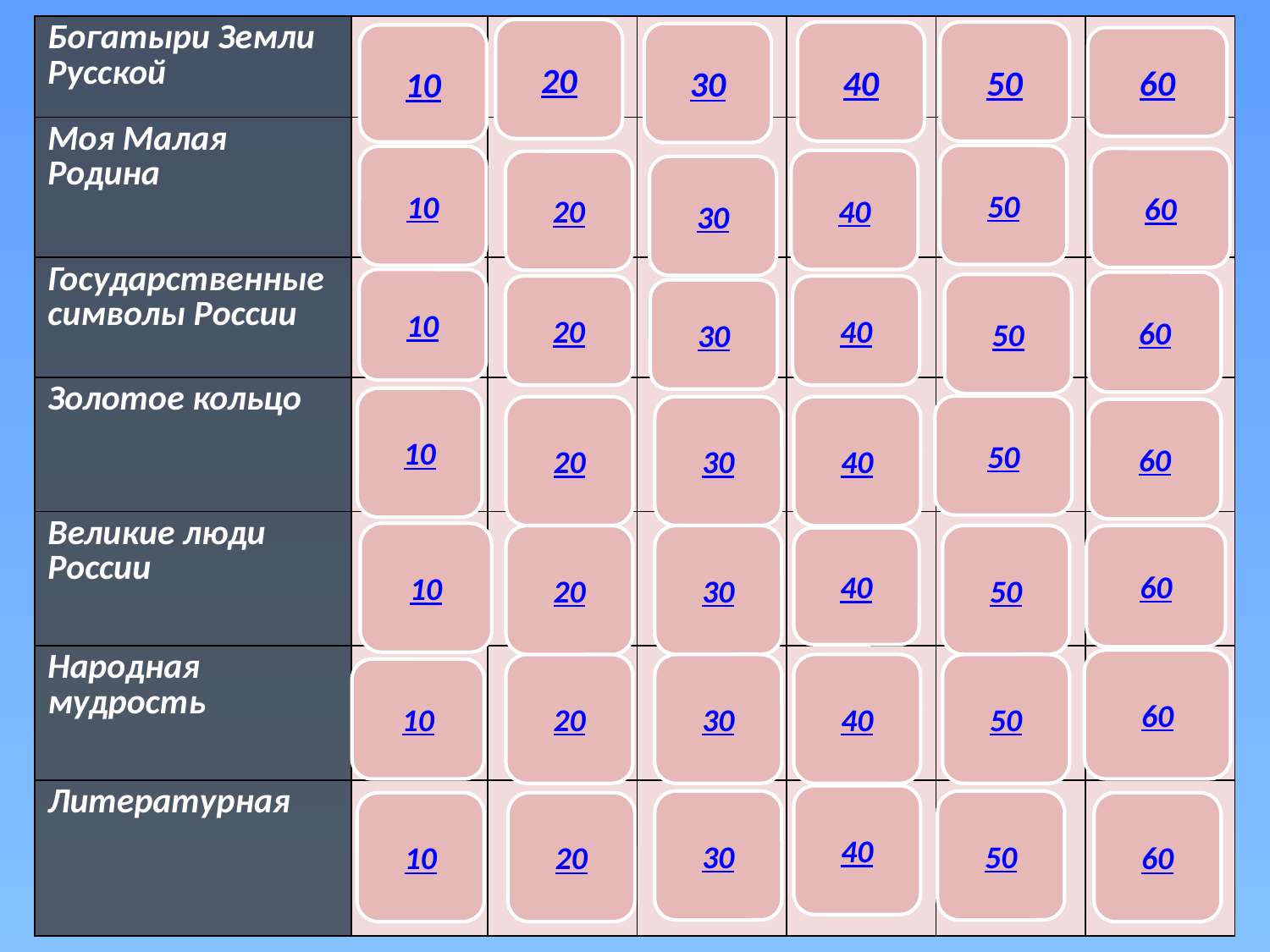

| Богатыри Земли Русской |  |  |  |  |  |  |
| --- | --- | --- | --- | --- | --- | --- |
| Моя Малая Родина |  |  |  |  |  |  |
| Государственные символы России |  |  |  |  |  |  |
| Золотое кольцо |  |  |  |  |  |  |
| Великие люди России |  |  |  |  |  |  |
| Народная мудрость |  |  |  |  |  |  |
| Литературная |  |  |  |  |  |  |
20
40
50
30
10
60
50
10
60
40
20
30
10
60
50
20
40
30
10
50
20
30
40
60
10
20
30
50
60
40
60
20
30
40
50
10
40
30
50
10
20
60